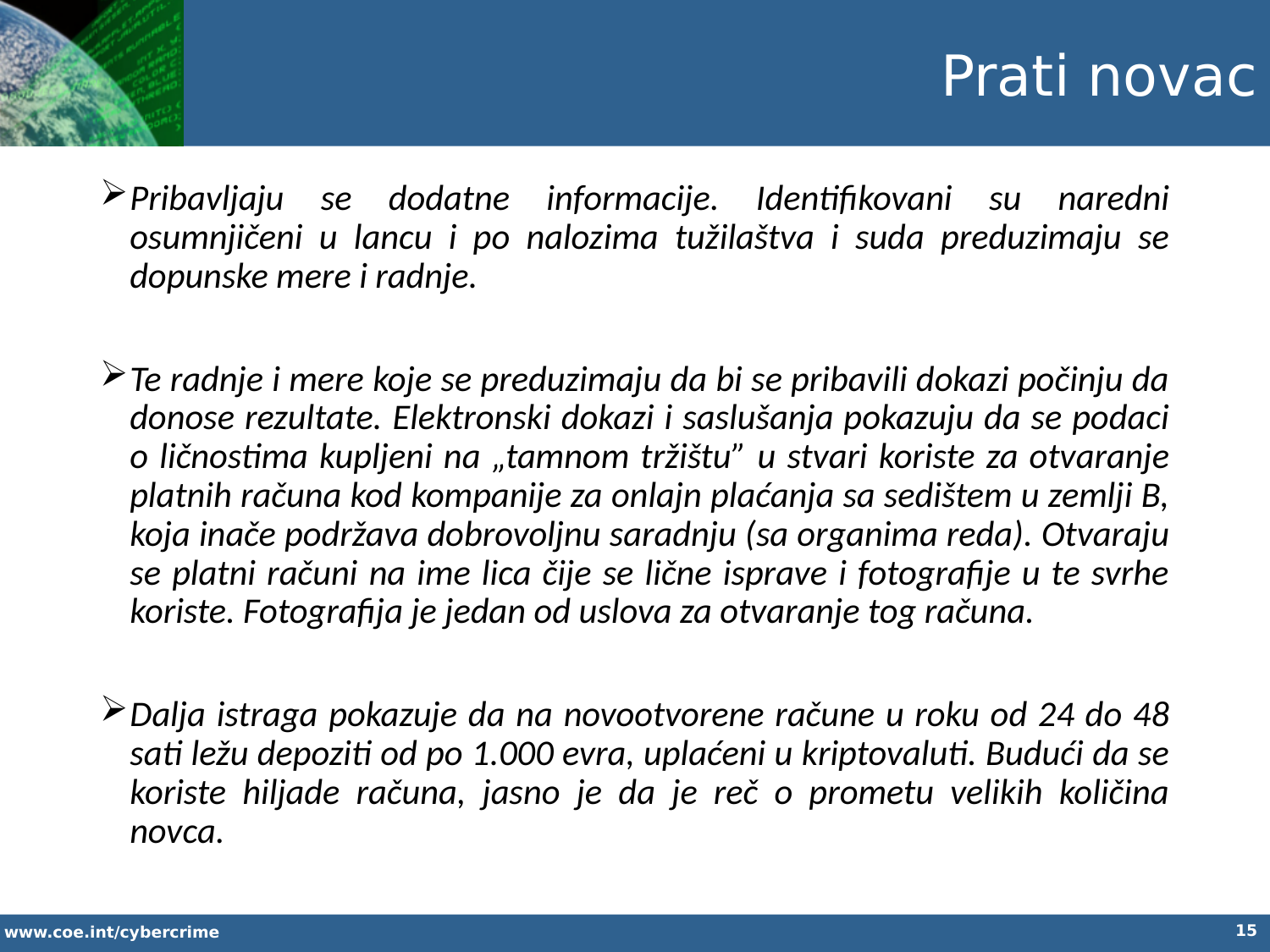

Prati novac
Pribavljaju se dodatne informacije. Identifikovani su naredni osumnjičeni u lancu i po nalozima tužilaštva i suda preduzimaju se dopunske mere i radnje.

Te radnje i mere koje se preduzimaju da bi se pribavili dokazi počinju da donose rezultate. Elektronski dokazi i saslušanja pokazuju da se podaci o ličnostima kupljeni na „tamnom tržištu” u stvari koriste za otvaranje platnih računa kod kompanije za onlajn plaćanja sa sedištem u zemlji B, koja inače podržava dobrovoljnu saradnju (sa organima reda). Otvaraju se platni računi na ime lica čije se lične isprave i fotografije u te svrhe koriste. Fotografija je jedan od uslova za otvaranje tog računa.

Dalja istraga pokazuje da na novootvorene račune u roku od 24 do 48 sati ležu depoziti od po 1.000 evra, uplaćeni u kriptovaluti. Budući da se koriste hiljade računa, jasno je da je reč o prometu velikih količina novca.

15